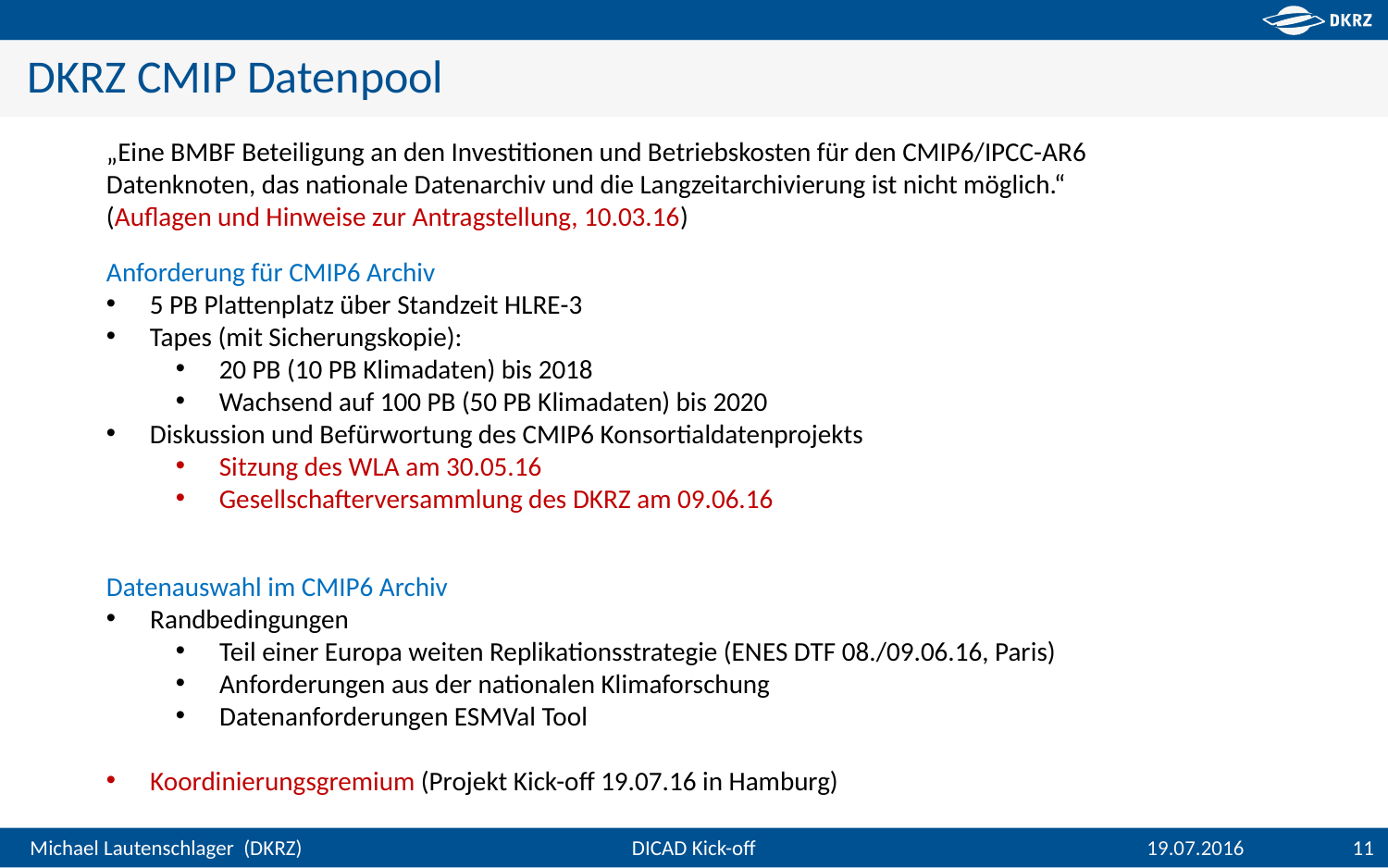

# DKRZ CMIP Datenpool
„Eine BMBF Beteiligung an den Investitionen und Betriebskosten für den CMIP6/IPCC-AR6 Datenknoten, das nationale Datenarchiv und die Langzeitarchivierung ist nicht möglich.“
(Auflagen und Hinweise zur Antragstellung, 10.03.16)
Anforderung für CMIP6 Archiv
5 PB Plattenplatz über Standzeit HLRE-3
Tapes (mit Sicherungskopie):
20 PB (10 PB Klimadaten) bis 2018
Wachsend auf 100 PB (50 PB Klimadaten) bis 2020
Diskussion und Befürwortung des CMIP6 Konsortialdatenprojekts
Sitzung des WLA am 30.05.16
Gesellschafterversammlung des DKRZ am 09.06.16

Datenauswahl im CMIP6 Archiv
Randbedingungen
Teil einer Europa weiten Replikationsstrategie (ENES DTF 08./09.06.16, Paris)
Anforderungen aus der nationalen Klimaforschung
Datenanforderungen ESMVal Tool

Koordinierungsgremium (Projekt Kick-off 19.07.16 in Hamburg)
DICAD Kick-off
19.07.2016
11